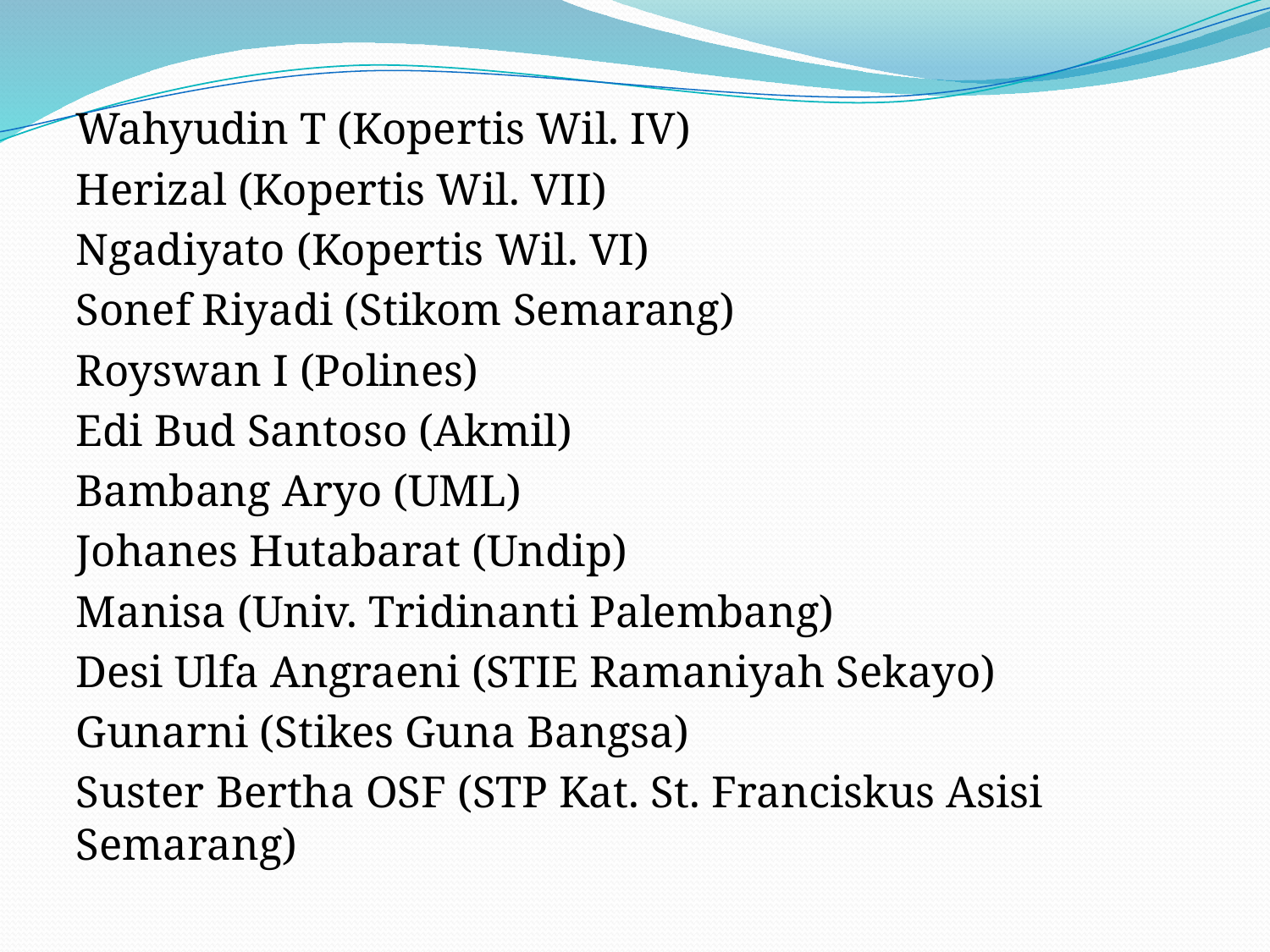

Wahyudin T (Kopertis Wil. IV)
Herizal (Kopertis Wil. VII)
Ngadiyato (Kopertis Wil. VI)
Sonef Riyadi (Stikom Semarang)
Royswan I (Polines)
Edi Bud Santoso (Akmil)
Bambang Aryo (UML)
Johanes Hutabarat (Undip)
Manisa (Univ. Tridinanti Palembang)
Desi Ulfa Angraeni (STIE Ramaniyah Sekayo)
Gunarni (Stikes Guna Bangsa)
Suster Bertha OSF (STP Kat. St. Franciskus Asisi Semarang)